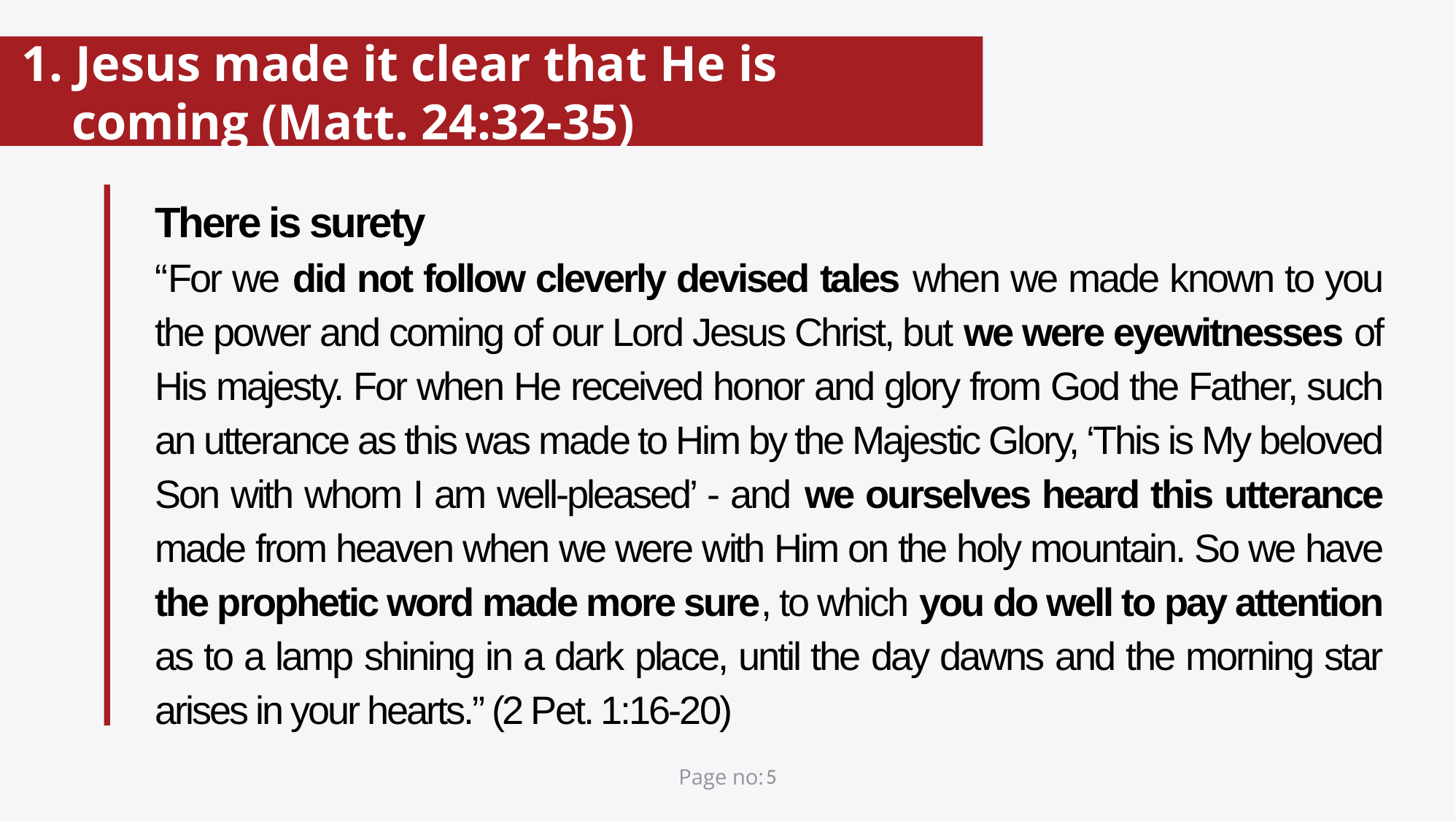

# 1. Jesus made it clear that He is coming (Matt. 24:32-35)
There is surety
“For we did not follow cleverly devised tales when we made known to you the power and coming of our Lord Jesus Christ, but we were eyewitnesses of His majesty. For when He received honor and glory from God the Father, such an utterance as this was made to Him by the Majestic Glory, ‘This is My beloved Son with whom I am well-pleased’ - and we ourselves heard this utterance made from heaven when we were with Him on the holy mountain. So we have the prophetic word made more sure, to which you do well to pay attention as to a lamp shining in a dark place, until the day dawns and the morning star arises in your hearts.” (2 Pet. 1:16-20)